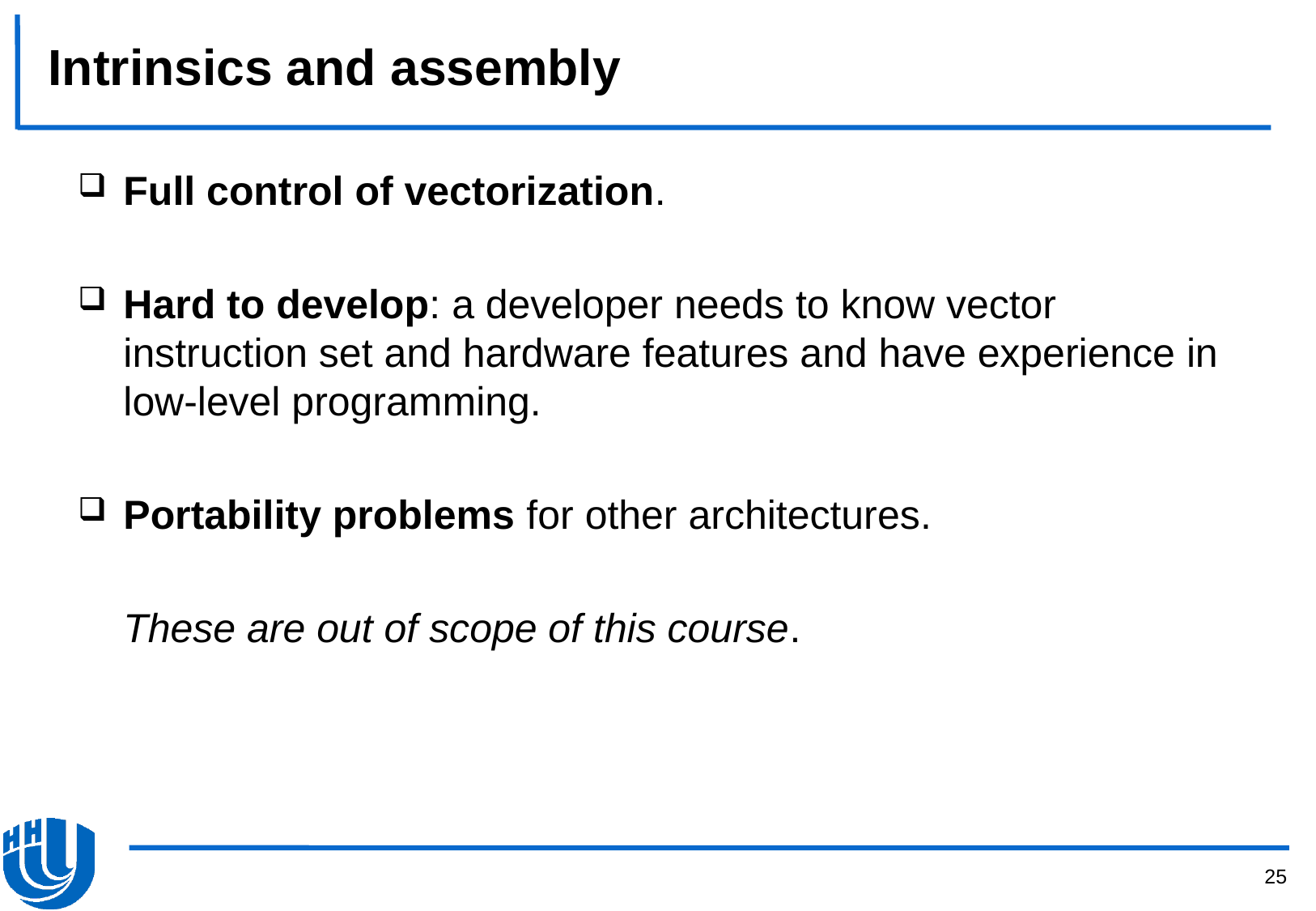

# Intrinsics and assembly
Full control of vectorization.

Hard to develop: a developer needs to know vector instruction set and hardware features and have experience in low-level programming.

Portability problems for other architectures.

	These are out of scope of this course.